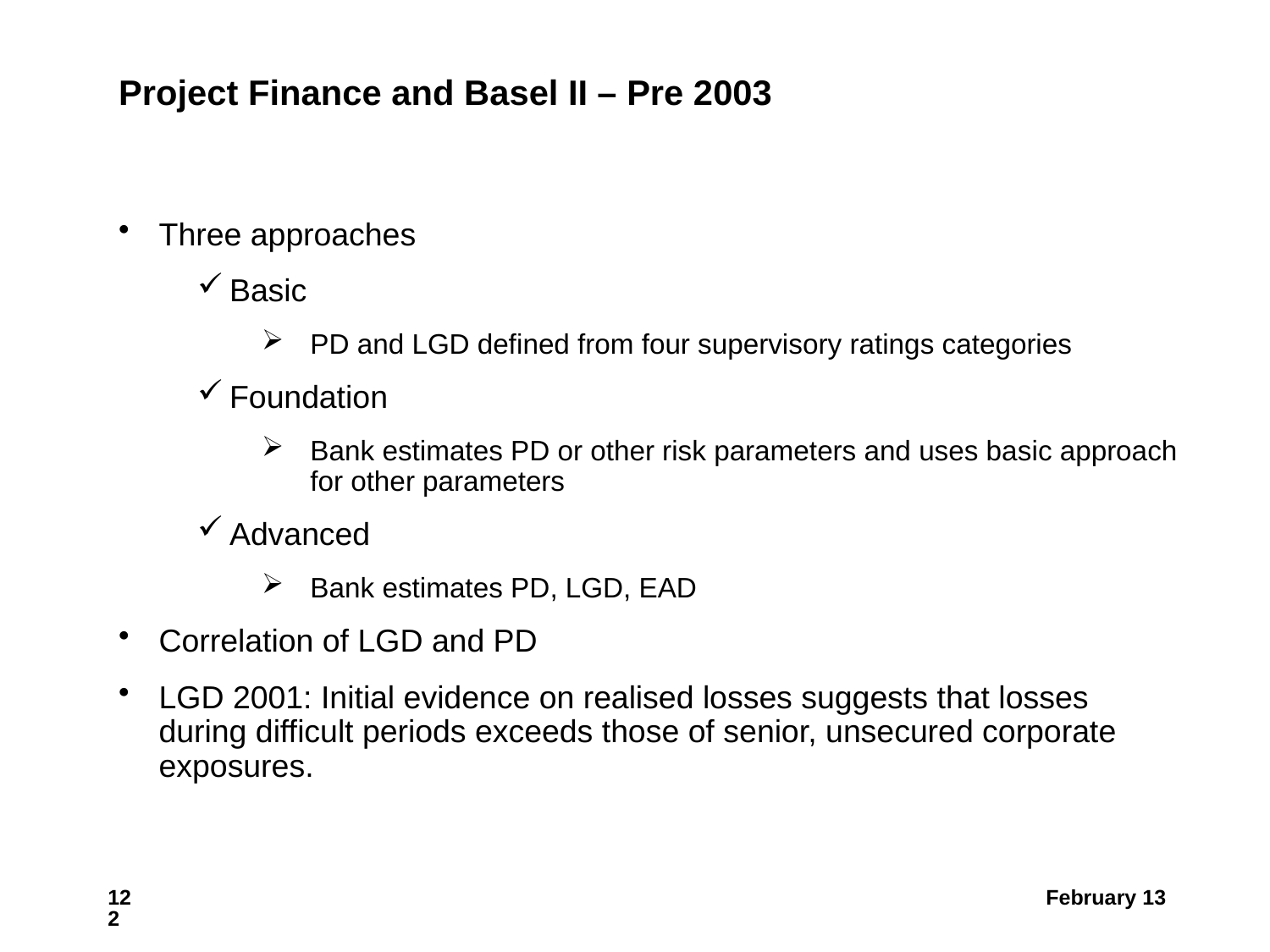

# Project Finance and Basel II – Pre 2003
Three approaches
Basic
PD and LGD defined from four supervisory ratings categories
Foundation
Bank estimates PD or other risk parameters and uses basic approach for other parameters
Advanced
Bank estimates PD, LGD, EAD
Correlation of LGD and PD
LGD 2001: Initial evidence on realised losses suggests that losses during difficult periods exceeds those of senior, unsecured corporate exposures.